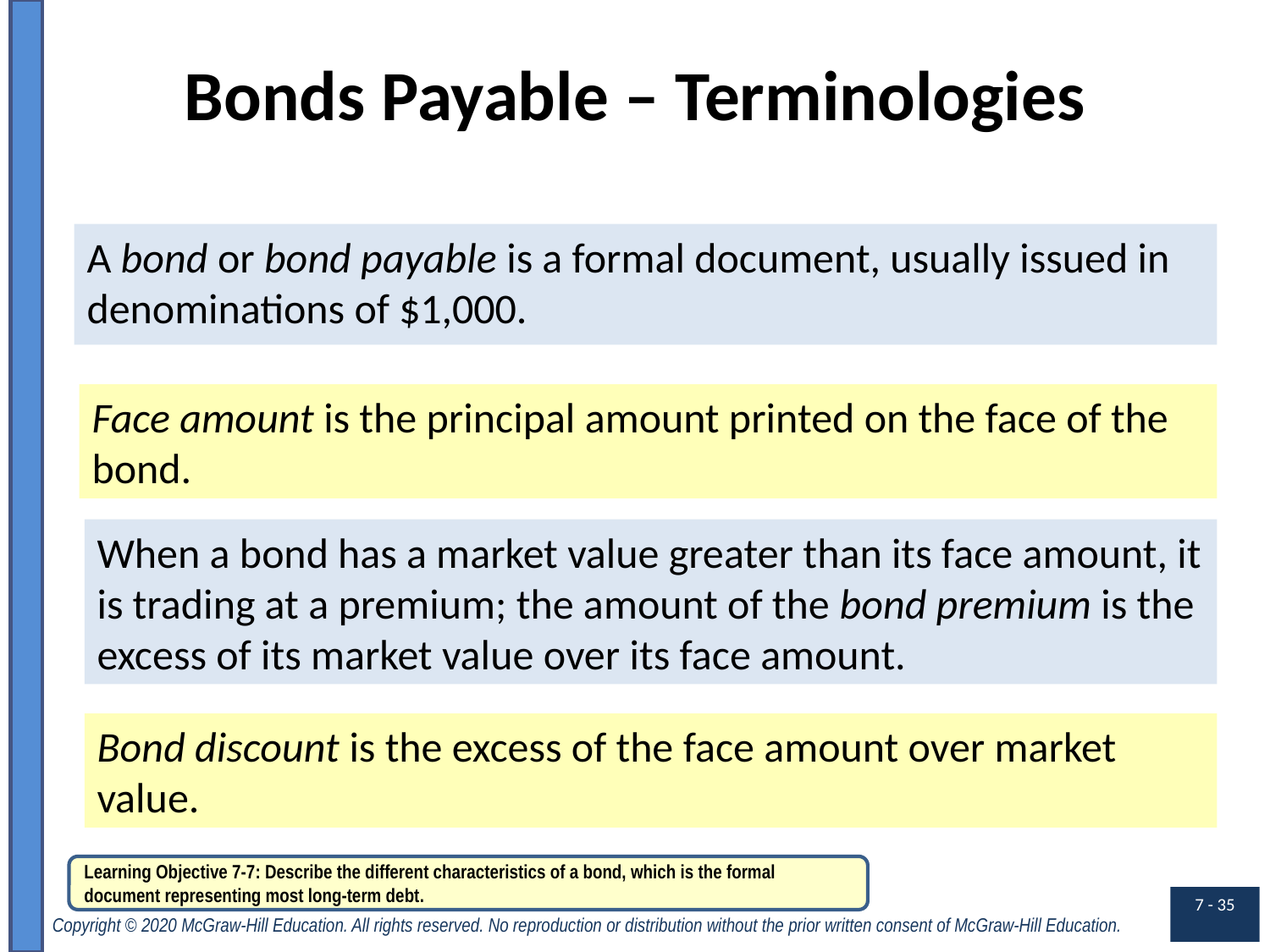

# Bonds Payable – Terminologies
A bond or bond payable is a formal document, usually issued in denominations of $1,000.
Face amount is the principal amount printed on the face of the bond.
When a bond has a market value greater than its face amount, it is trading at a premium; the amount of the bond premium is the excess of its market value over its face amount.
Bond discount is the excess of the face amount over market value.
Learning Objective 7-7: Describe the different characteristics of a bond, which is the formal document representing most long-term debt.